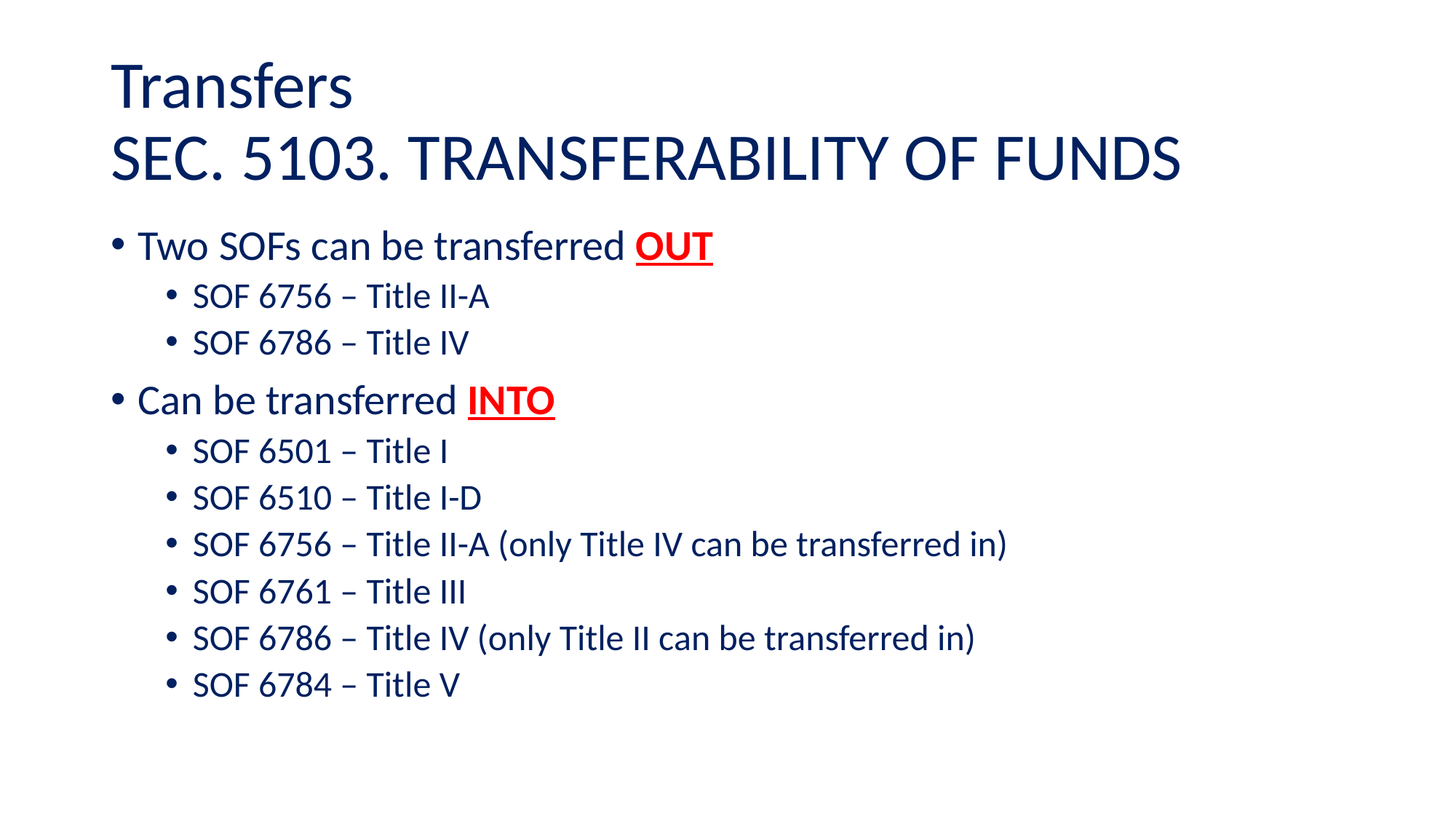

# Transfers SEC. 5103. TRANSFERABILITY OF FUNDS
Two SOFs can be transferred OUT
SOF 6756 – Title II-A
SOF 6786 – Title IV
Can be transferred INTO
SOF 6501 – Title I
SOF 6510 – Title I-D
SOF 6756 – Title II-A (only Title IV can be transferred in)
SOF 6761 – Title III
SOF 6786 – Title IV (only Title II can be transferred in)
SOF 6784 – Title V